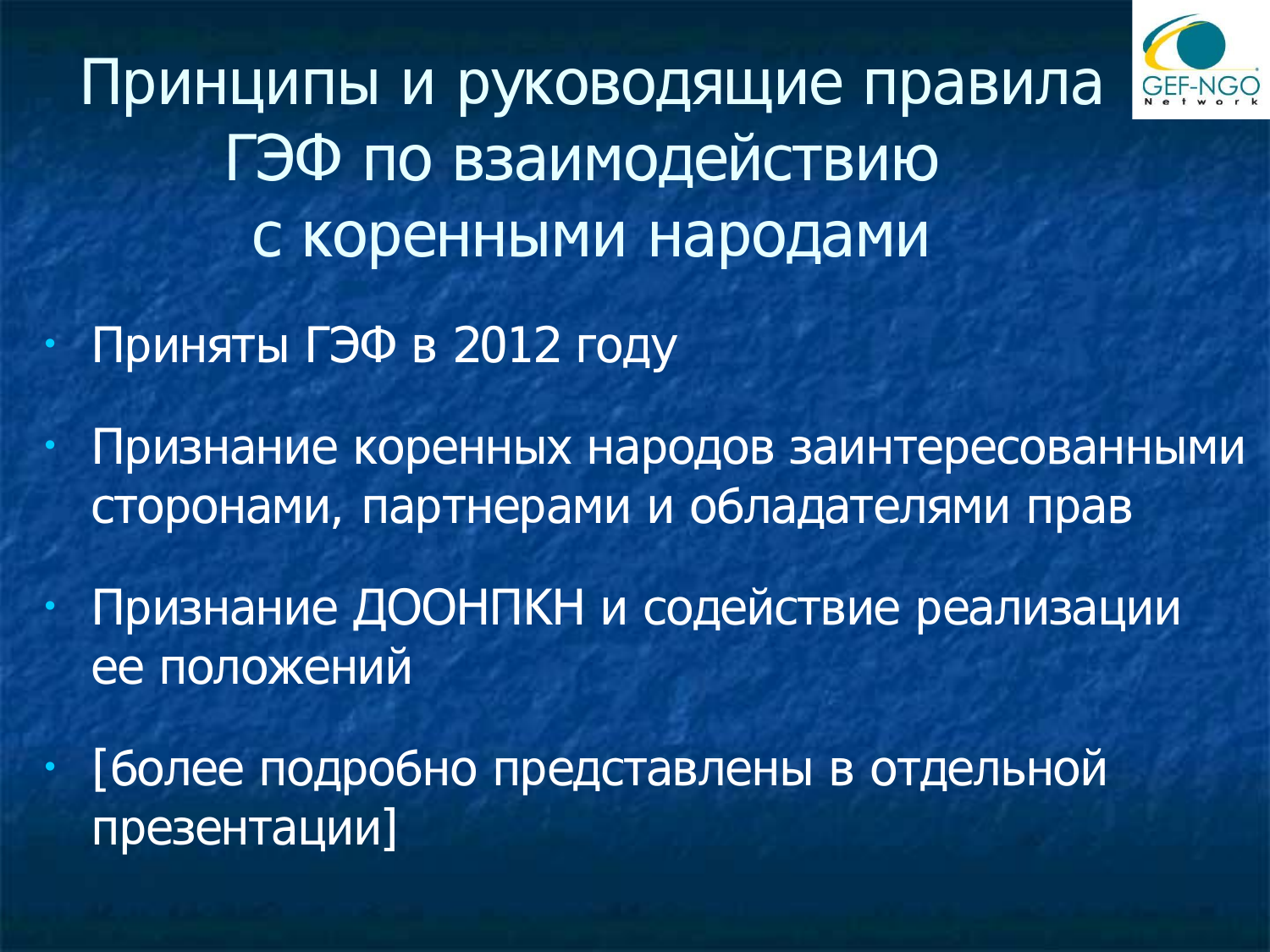

# Принципы и руководящие правила ГЭФ по взаимодействию с коренными народами
Приняты ГЭФ в 2012 году
Признание коренных народов заинтересованными сторонами, партнерами и обладателями прав
Признание ДООНПКН и содействие реализации
ее положений
[более подробно представлены в отдельной презентации]